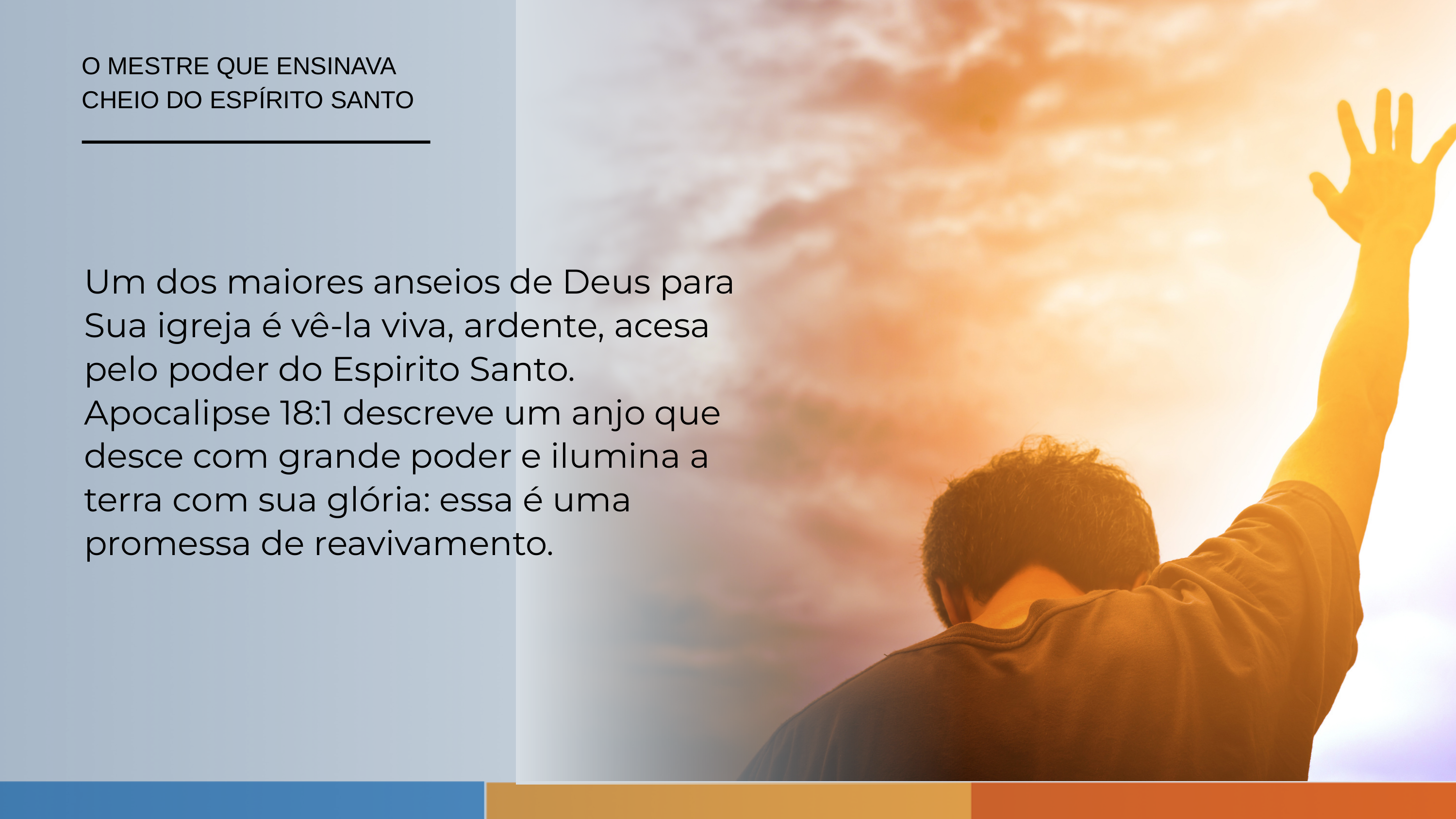

O MESTRE QUE ENSINAVA
CHEIO DO ESPÍRITO SANTO

Um dos maiores anseios de Deus para Sua igreja é vê-la viva, ardente, acesa pelo poder do Espirito Santo. Apocalipse 18:1 descreve um anjo que desce com grande poder e ilumina a
terra com sua glória: essa é uma promessa de reavivamento.